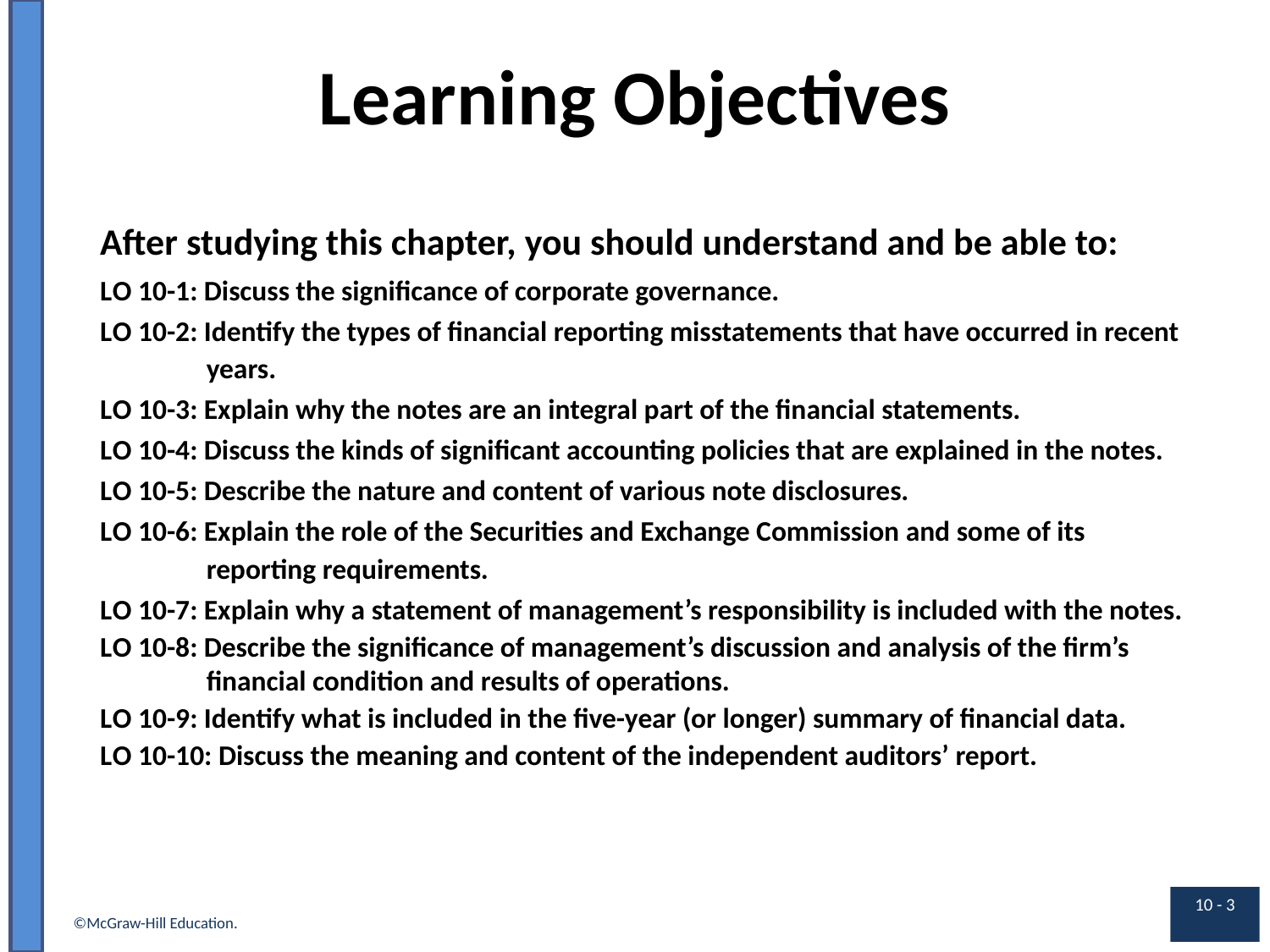

# Learning Objectives
After studying this chapter, you should understand and be able to:
L O 10-1: Discuss the significance of corporate governance.
L O 10-2: Identify the types of financial reporting misstatements that have occurred in recent years.
L O 10-3: Explain why the notes are an integral part of the financial statements.
L O 10-4: Discuss the kinds of significant accounting policies that are explained in the notes.
L O 10-5: Describe the nature and content of various note disclosures.
L O 10-6: Explain the role of the Securities and Exchange Commission and some of its reporting requirements.
L O 10-7: Explain why a statement of management’s responsibility is included with the notes.
L O 10-8: Describe the significance of management’s discussion and analysis of the firm’s financial condition and results of operations.
L O 10-9: Identify what is included in the five-year (or longer) summary of financial data.
L O 10-10: Discuss the meaning and content of the independent auditors’ report.